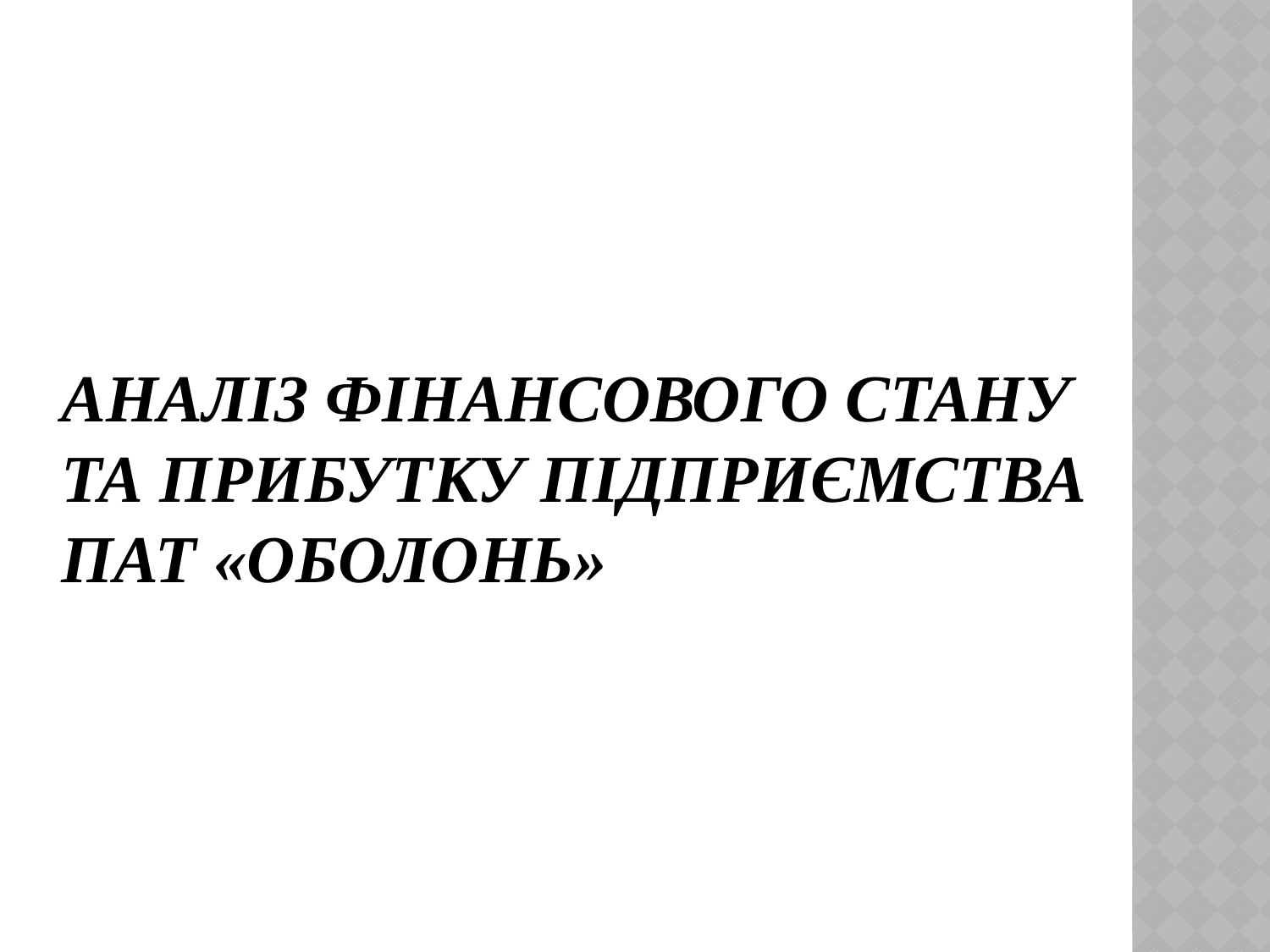

# Аналіз фінансового стану та прибутку підприємства ПАТ «Оболонь»